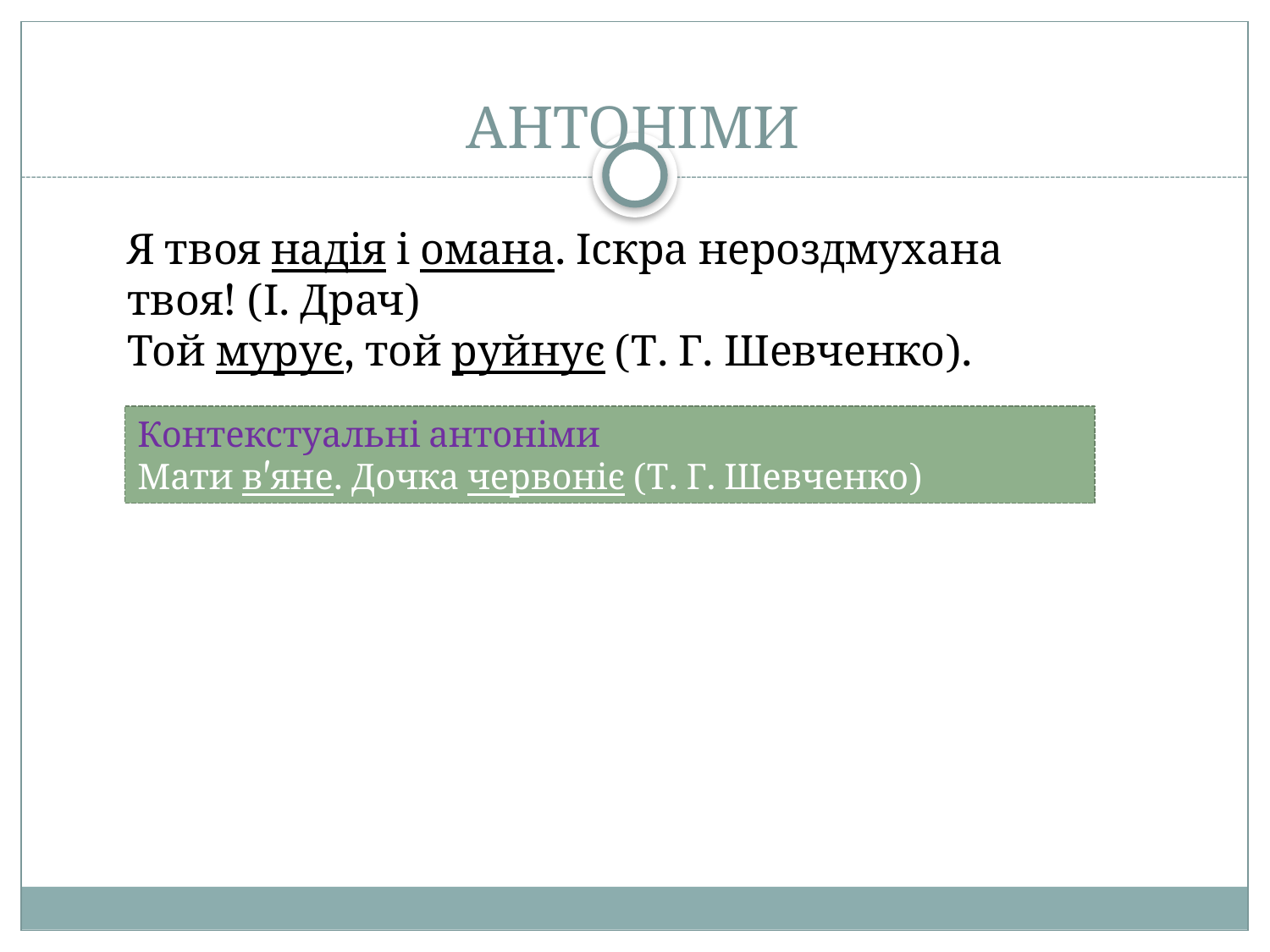

# АНТОНІМИ
Я твоя надія і омана. Іскра нероздмухана твоя! (І. Драч)
Той мурує, той руйнує (Т. Г. Шевченко).
Контекстуальні антоніми
Мати в'яне. Дочка червоніє (Т. Г. Шевченко)